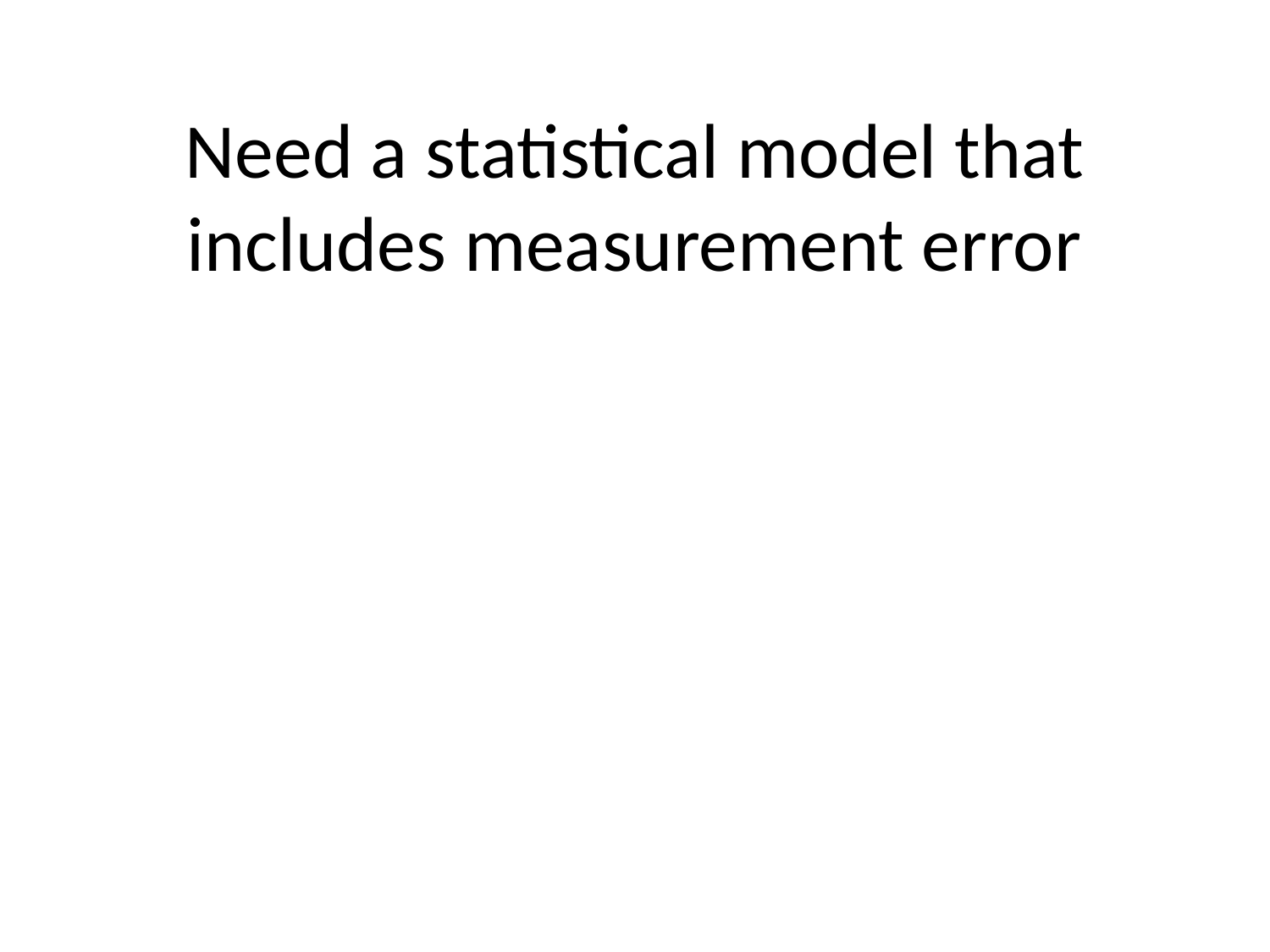

# Need a statistical model that includes measurement error